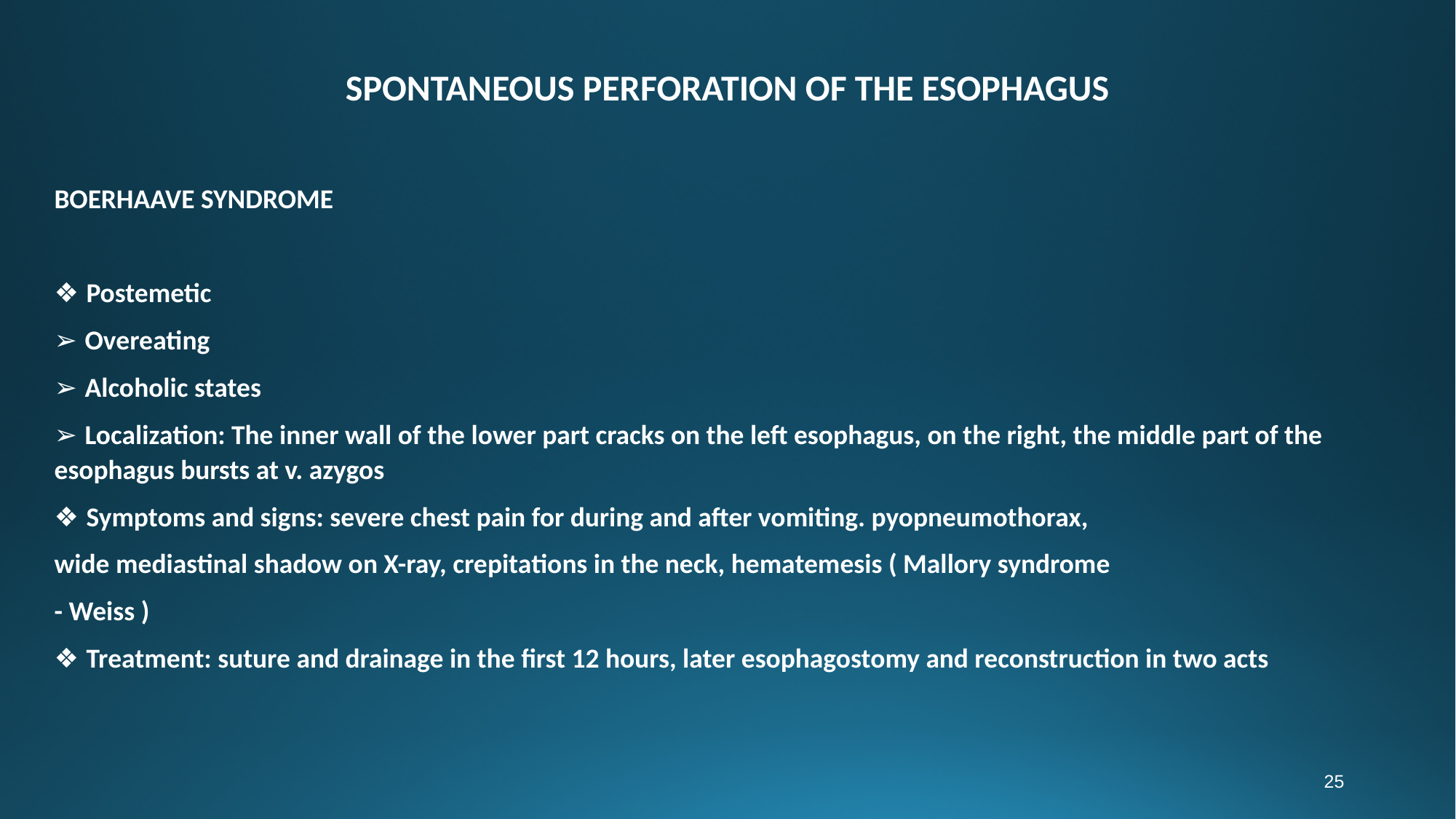

SPONTANEOUS PERFORATION OF THE ESOPHAGUS

BOERHAAVE SYNDROME

❖ Postemetic
➢ Overeating
➢ Alcoholic states
➢ Localization: The inner wall of the lower part cracks on the left esophagus, on the right, the middle part of the esophagus bursts at v. azygos
❖ Symptoms and signs: severe chest pain for during and after vomiting. pyopneumothorax,
wide mediastinal shadow on X-ray, crepitations in the neck, hematemesis ( Mallory syndrome
- Weiss )
❖ Treatment: suture and drainage in the first 12 hours, later esophagostomy and reconstruction in two acts
25